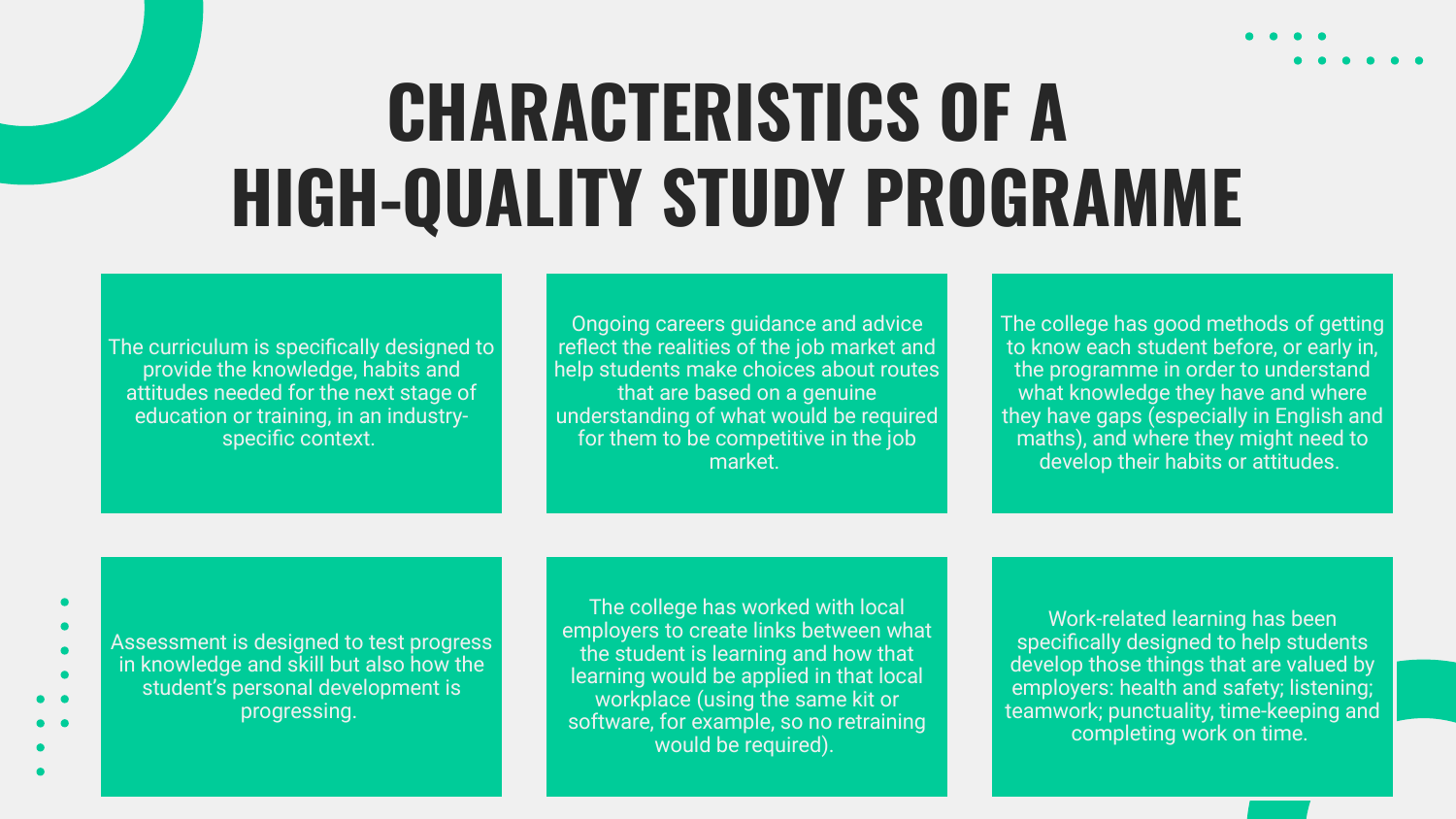

CHARACTERISTICS OF A
 HIGH-QUALITY STUDY PROGRAMME
The curriculum is specifically designed to provide the knowledge, habits and attitudes needed for the next stage of education or training, in an industry-specific context.
Ongoing careers guidance and advice reflect the realities of the job market and help students make choices about routes that are based on a genuine understanding of what would be required for them to be competitive in the job market.
The college has good methods of getting to know each student before, or early in, the programme in order to understand what knowledge they have and where they have gaps (especially in English and maths), and where they might need to develop their habits or attitudes.
Assessment is designed to test progress in knowledge and skill but also how the student’s personal development is progressing.
The college has worked with local employers to create links between what the student is learning and how that learning would be applied in that local workplace (using the same kit or software, for example, so no retraining would be required).
Work-related learning has been specifically designed to help students develop those things that are valued by employers: health and safety; listening; teamwork; punctuality, time-keeping and completing work on time.